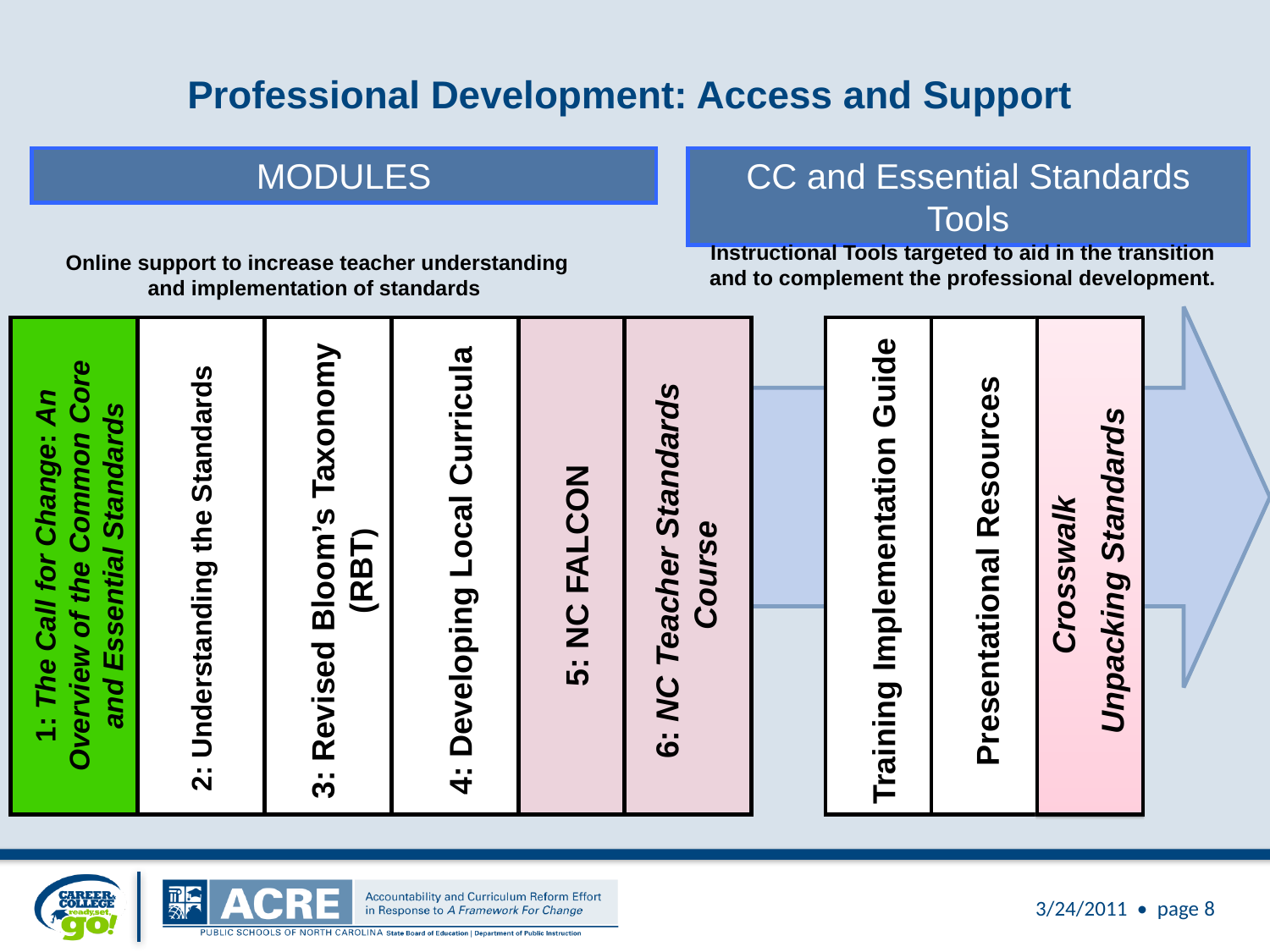

# Professional Development: Access and Support
MODULES
CC and Essential Standards Tools
Instructional Tools targeted to aid in the transition and to complement the professional development.
Online support to increase teacher understanding and implementation of standards

1: The Call for Change: An Overview of the Common Core and Essential Standards
Crosswalk
Unpacking Standards
6: NC Teacher Standards Course
2: Understanding the Standards
2: Understanding the Standards
4: Developing Local Curricula
5: NC FALCON
Training Implementation Guide
3: Revised Bloom’s Taxonomy (RBT)
Presentational Resources
3/24/2011  •  page 8